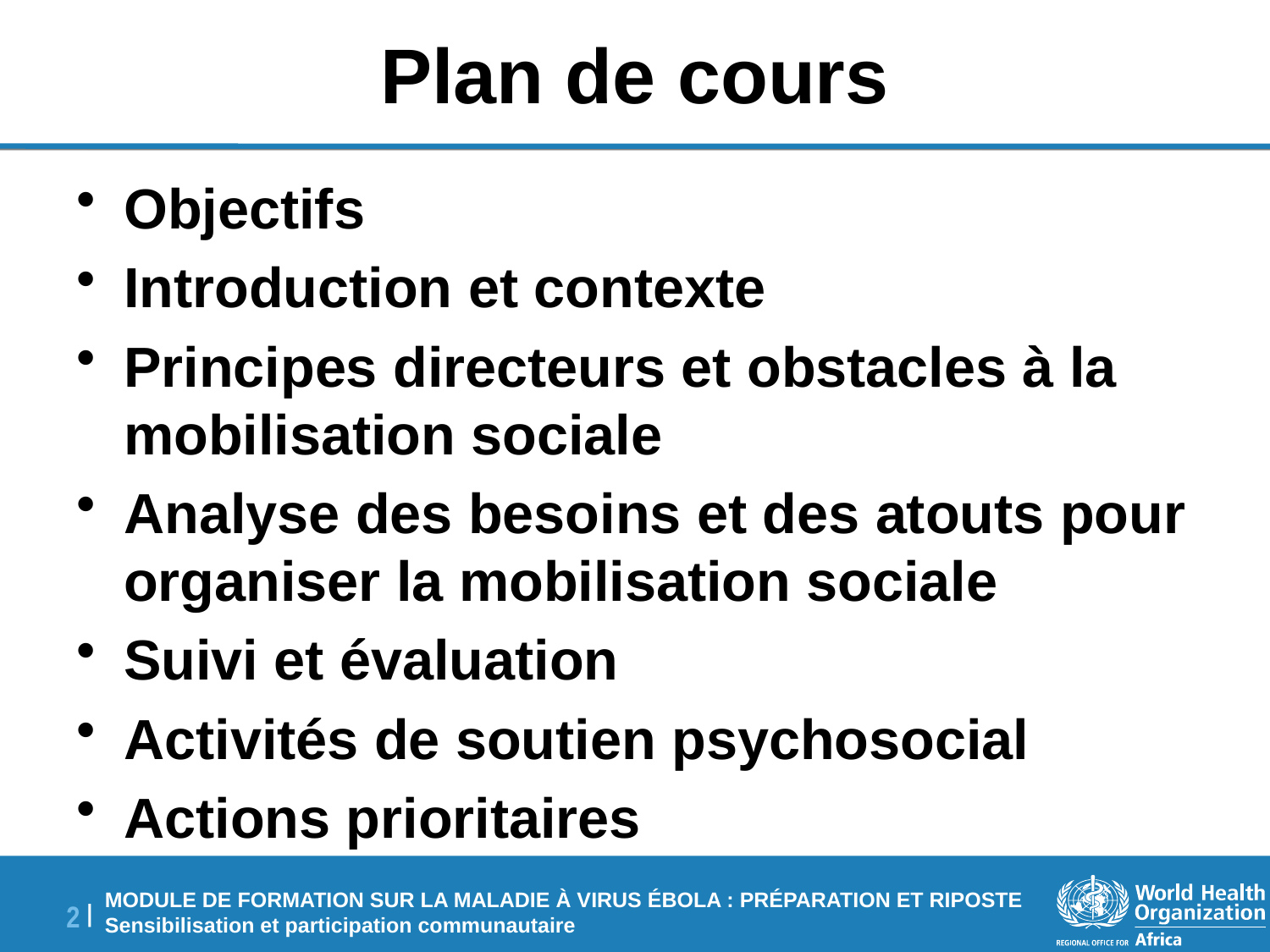

# Plan de cours
Objectifs
Introduction et contexte
Principes directeurs et obstacles à la mobilisation sociale
Analyse des besoins et des atouts pour organiser la mobilisation sociale
Suivi et évaluation
Activités de soutien psychosocial
Actions prioritaires